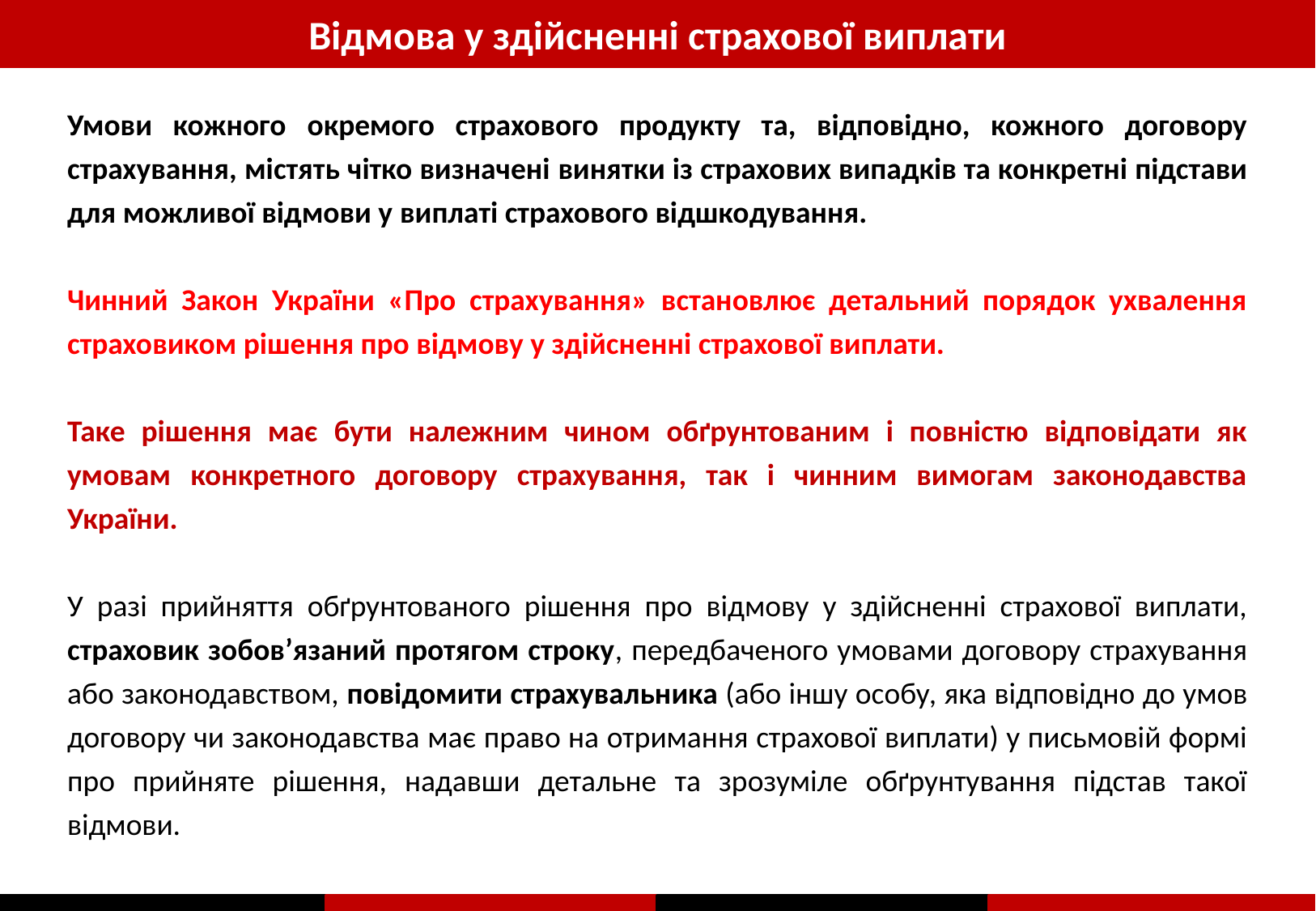

Відмова у здійсненні страхової виплати
Умови кожного окремого страхового продукту та, відповідно, кожного договору страхування, містять чітко визначені винятки із страхових випадків та конкретні підстави для можливої відмови у виплаті страхового відшкодування.

Чинний Закон України «Про страхування» встановлює детальний порядок ухвалення страховиком рішення про відмову у здійсненні страхової виплати.

Таке рішення має бути належним чином обґрунтованим і повністю відповідати як умовам конкретного договору страхування, так і чинним вимогам законодавства України.

У разі прийняття обґрунтованого рішення про відмову у здійсненні страхової виплати, страховик зобов’язаний протягом строку, передбаченого умовами договору страхування або законодавством, повідомити страхувальника (або іншу особу, яка відповідно до умов договору чи законодавства має право на отримання страхової виплати) у письмовій формі про прийняте рішення, надавши детальне та зрозуміле обґрунтування підстав такої відмови.